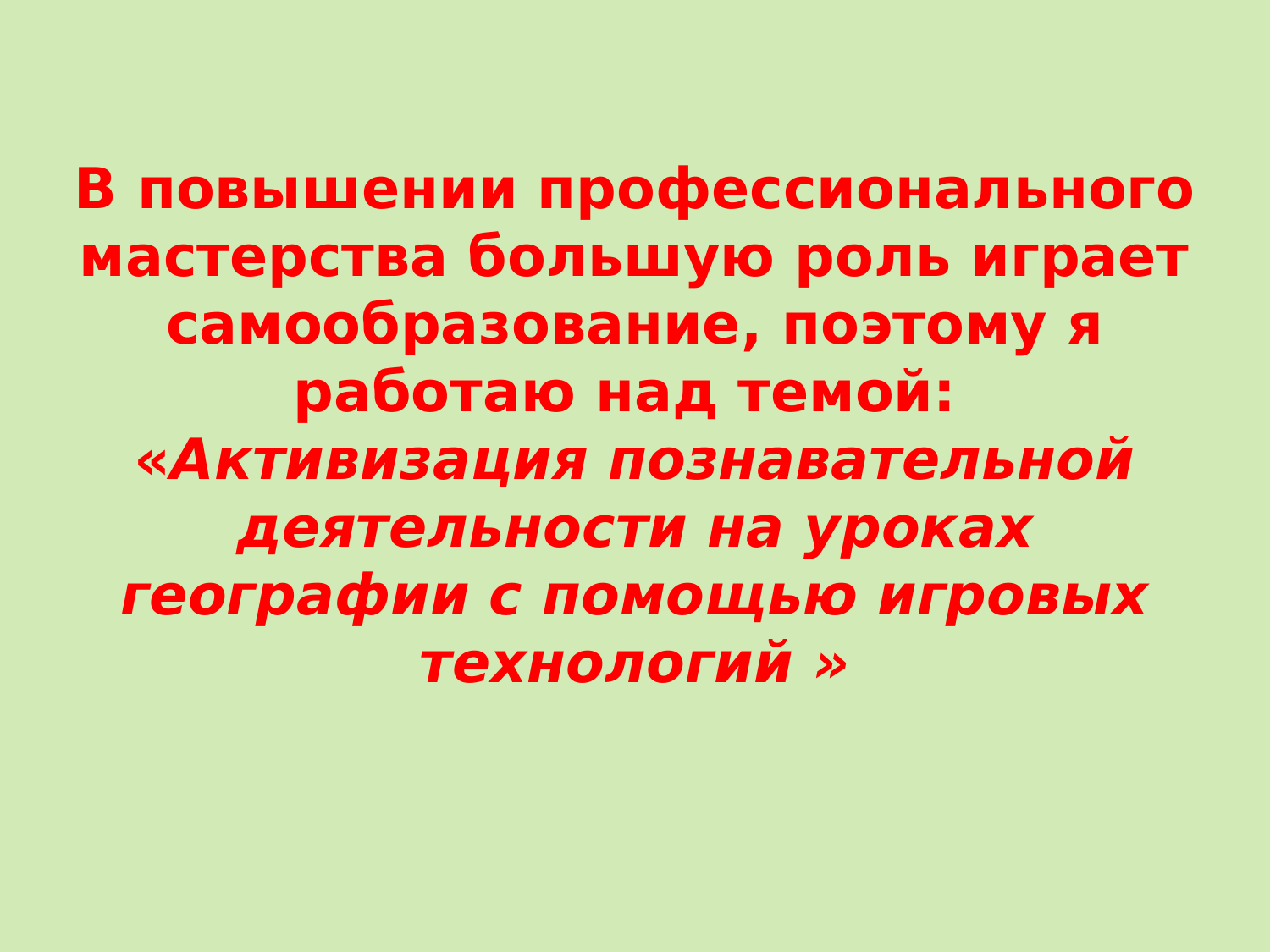

В повышении профессионального мастерства большую роль играет самообразование, поэтому я работаю над темой:
«Активизация познавательной деятельности на уроках географии с помощью игровых технологий »